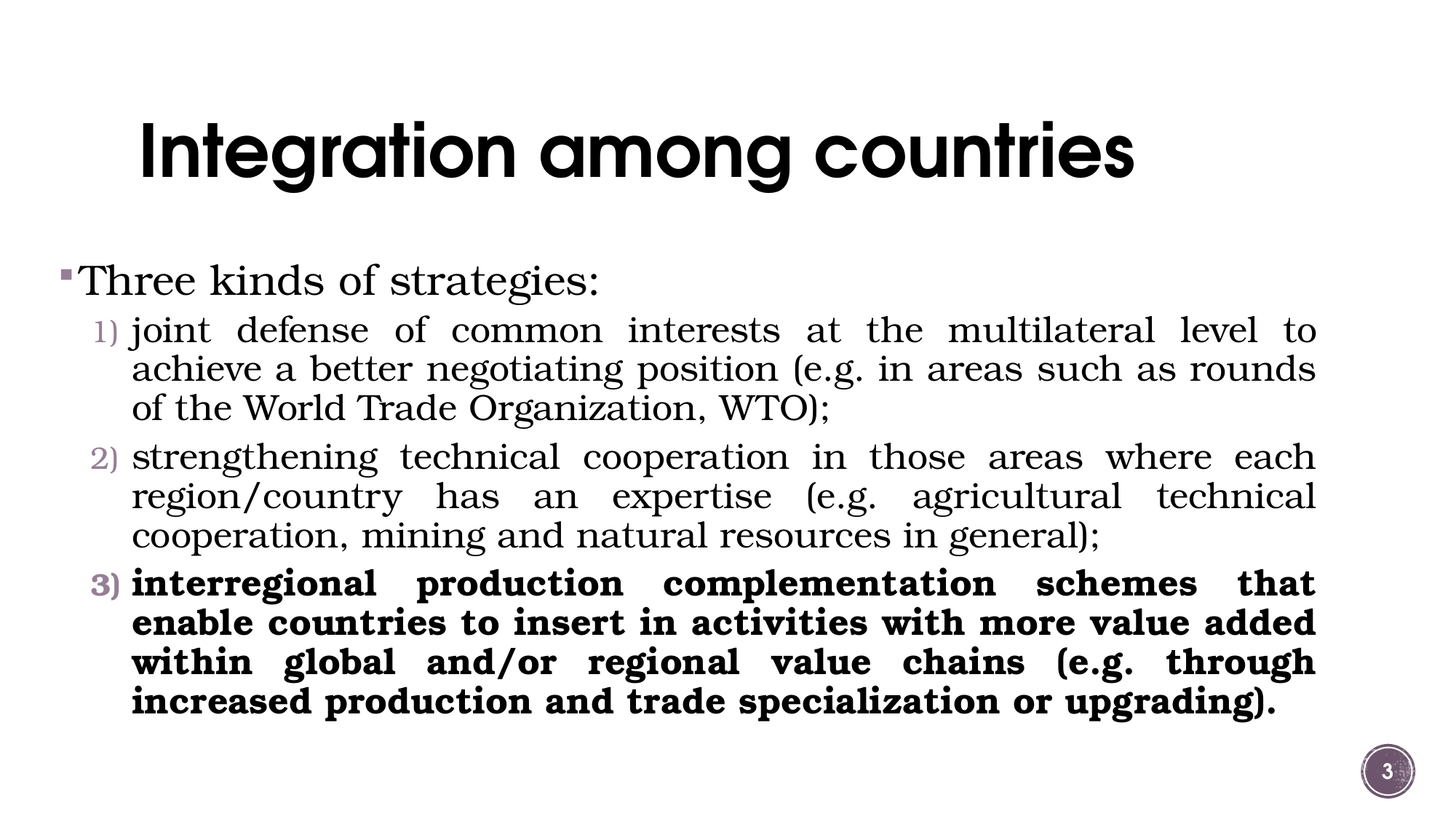

# Integration among countries
Three kinds of strategies:
joint defense of common interests at the multilateral level to achieve a better negotiating position (e.g. in areas such as rounds of the World Trade Organization, WTO);
strengthening technical cooperation in those areas where each region/country has an expertise (e.g. agricultural technical cooperation, mining and natural resources in general);
interregional production complementation schemes that enable countries to insert in activities with more value added within global and/or regional value chains (e.g. through increased production and trade specialization or upgrading).

3